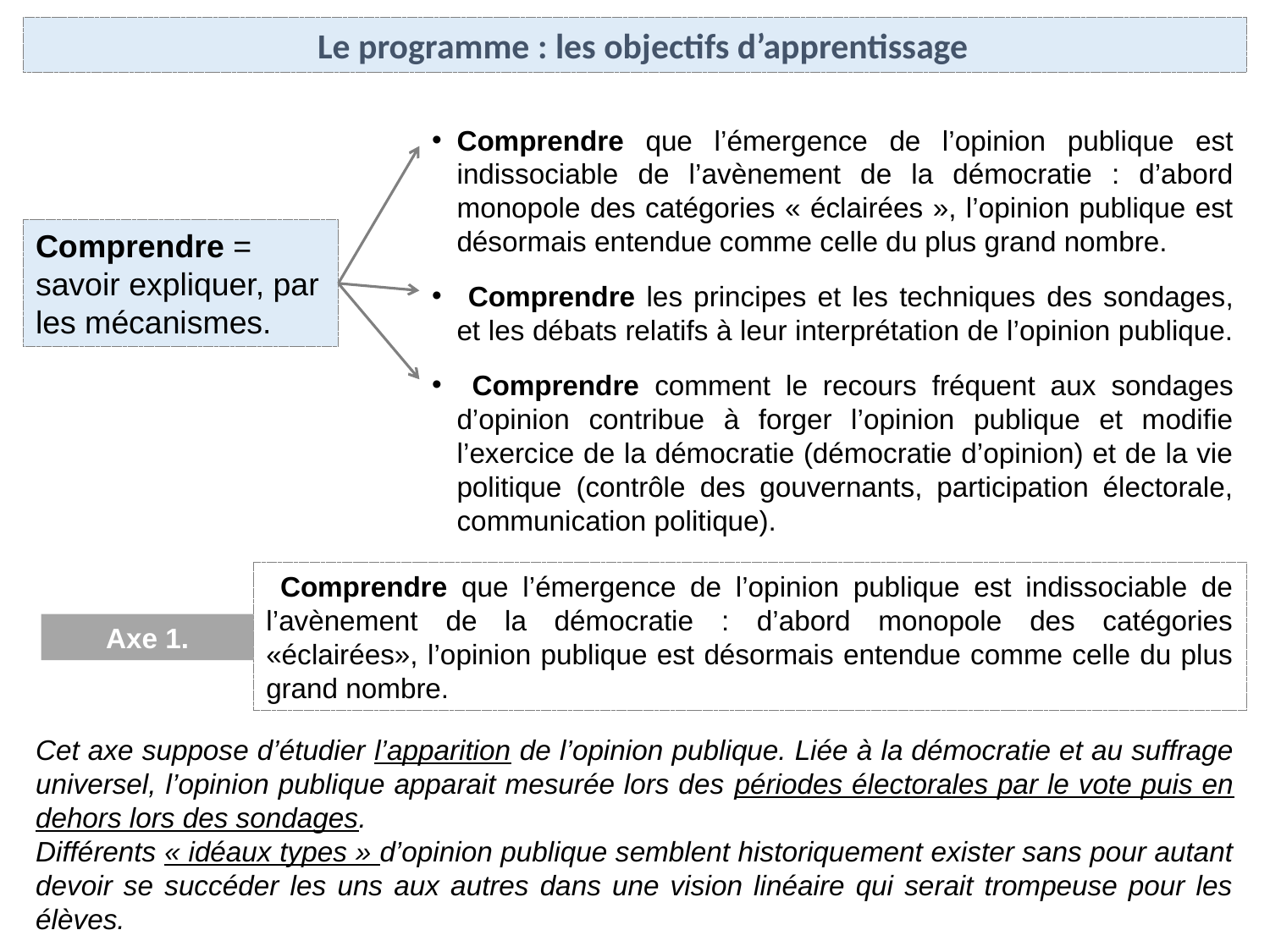

Le programme : les objectifs d’apprentissage
Comprendre que l’émergence de l’opinion publique est indissociable de l’avènement de la démocratie : d’abord monopole des catégories « éclairées », l’opinion publique est désormais entendue comme celle du plus grand nombre.
 Comprendre les principes et les techniques des sondages, et les débats relatifs à leur interprétation de l’opinion publique.
 Comprendre comment le recours fréquent aux sondages d’opinion contribue à forger l’opinion publique et modifie l’exercice de la démocratie (démocratie d’opinion) et de la vie politique (contrôle des gouvernants, participation électorale, communication politique).
Comprendre = savoir expliquer, par les mécanismes.
 Comprendre que l’émergence de l’opinion publique est indissociable de l’avènement de la démocratie : d’abord monopole des catégories «éclairées», l’opinion publique est désormais entendue comme celle du plus grand nombre.
Axe 1.
Cet axe suppose d’étudier l’apparition de l’opinion publique. Liée à la démocratie et au suffrage universel, l’opinion publique apparait mesurée lors des périodes électorales par le vote puis en dehors lors des sondages.
Différents « idéaux types » d’opinion publique semblent historiquement exister sans pour autant devoir se succéder les uns aux autres dans une vision linéaire qui serait trompeuse pour les élèves.